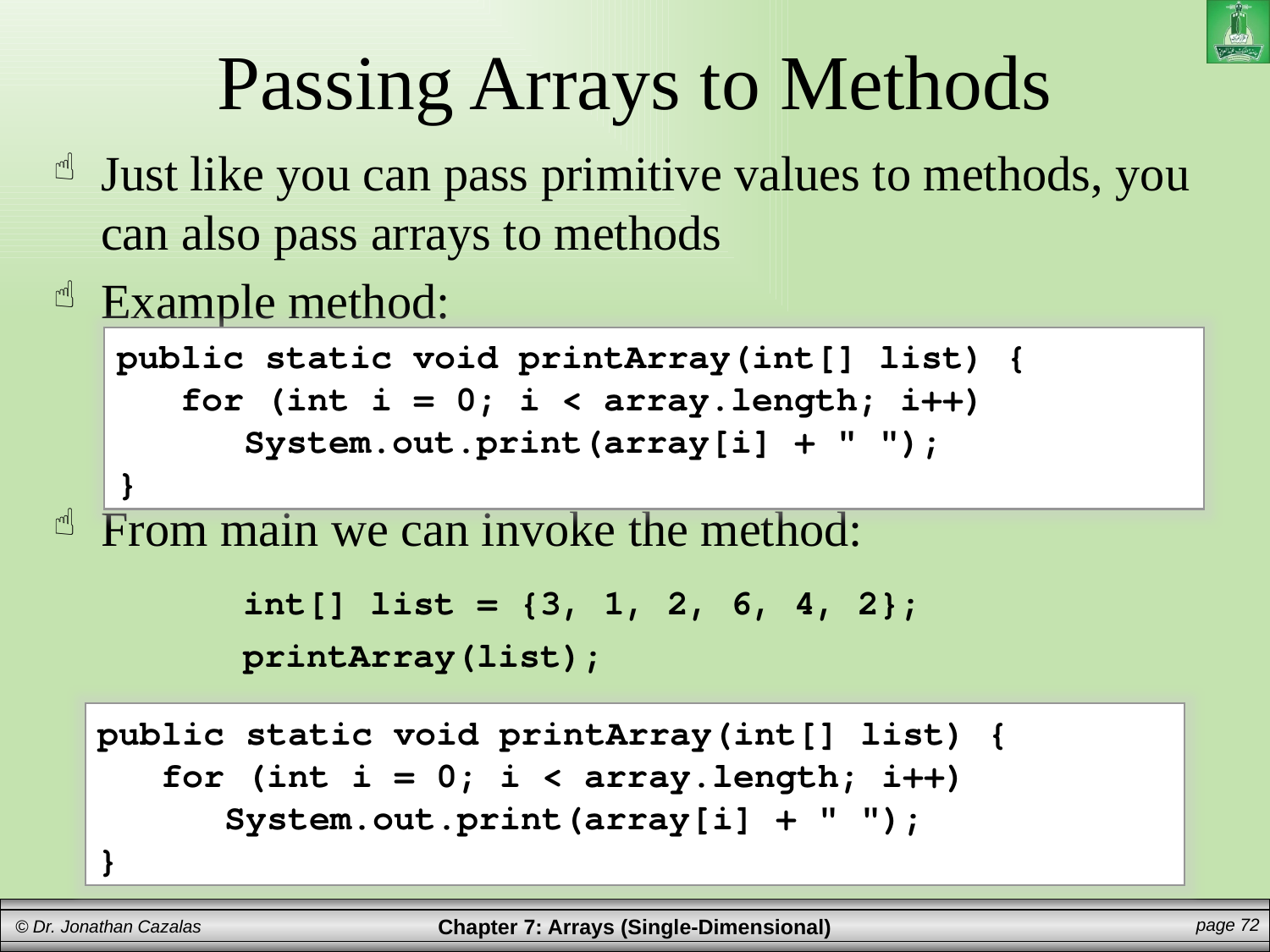

# Passing Arrays to Methods
Just like you can pass primitive values to methods, you can also pass arrays to methods
Example method:

From main we can invoke the method:
	int[] list = {3, 1, 2, 6, 4, 2};
	printArray(list);

public static void printArray(int[] list) {
   for (int i = 0; i < array.length; i++)
      System.out.print(array[i] + " ");
}
public static void printArray(int[] list) {
   for (int i = 0; i < array.length; i++)
      System.out.print(array[i] + " ");
}